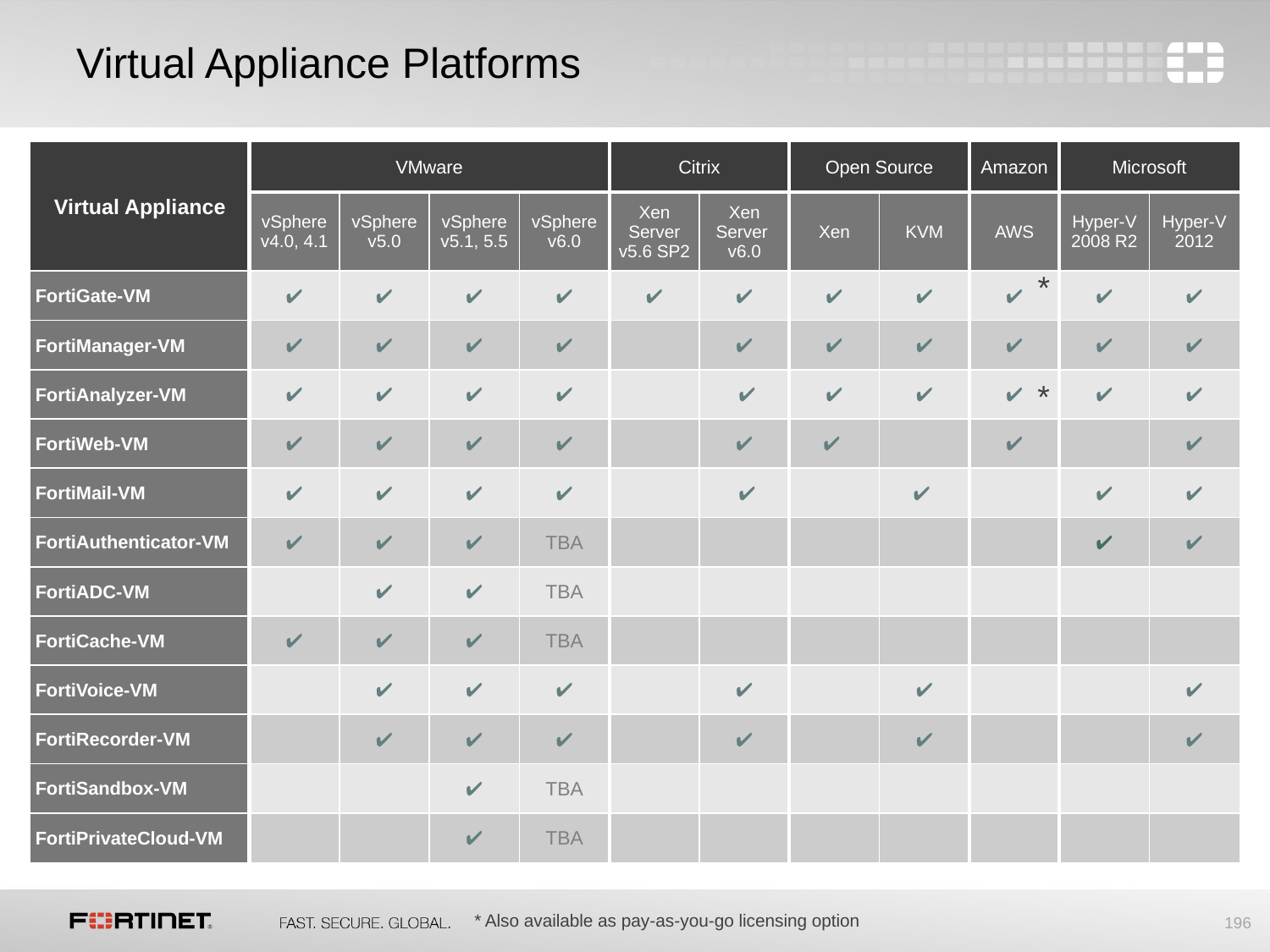

# Virtual Appliance Platforms
| Virtual Appliance | VMware |  |  |  | Citrix |  | Open Source |  | Amazon | Microsoft |  |
| --- | --- | --- | --- | --- | --- | --- | --- | --- | --- | --- | --- |
|  | vSphere v4.0, 4.1 | vSphere v5.0 | vSphere v5.1, 5.5 | vSphere v6.0 | Xen Server v5.6 SP2 | Xen Server v6.0 | Xen | KVM | AWS | Hyper-V 2008 R2 | Hyper-V 2012 |
| FortiGate-VM | ✔ | ✔ | ✔ | ✔ | ✔ | ✔ | ✔ | ✔ | ✔ | ✔ | ✔ |
| FortiManager-VM | ✔ | ✔ | ✔ | ✔ |  | ✔ | ✔ | ✔ | ✔ | ✔ | ✔ |
| FortiAnalyzer-VM | ✔ | ✔ | ✔ | ✔ |  | ✔ | ✔ | ✔ | ✔ | ✔ | ✔ |
| FortiWeb-VM | ✔ | ✔ | ✔ | ✔ |  | ✔ | ✔ |  | ✔ |  | ✔ |
| FortiMail-VM | ✔ | ✔ | ✔ | ✔ |  | ✔ |  | ✔ |  | ✔ | ✔ |
| FortiAuthenticator-VM | ✔ | ✔ | ✔ | TBA |  |  |  |  |  | ✔ | ✔ |
| FortiADC-VM |  | ✔ | ✔ | TBA |  |  |  |  |  |  |  |
| FortiCache-VM | ✔ | ✔ | ✔ | TBA |  |  |  |  |  |  |  |
| FortiVoice-VM |  | ✔ | ✔ | ✔ |  | ✔ |  | ✔ |  |  | ✔ |
| FortiRecorder-VM |  | ✔ | ✔ | ✔ |  | ✔ |  | ✔ |  |  | ✔ |
| FortiSandbox-VM |  |  | ✔ | TBA |  |  |  |  |  |  |  |
| FortiPrivateCloud-VM |  |  | ✔ | TBA |  |  |  |  |  |  |  |
*
*
* Also available as pay-as-you-go licensing option